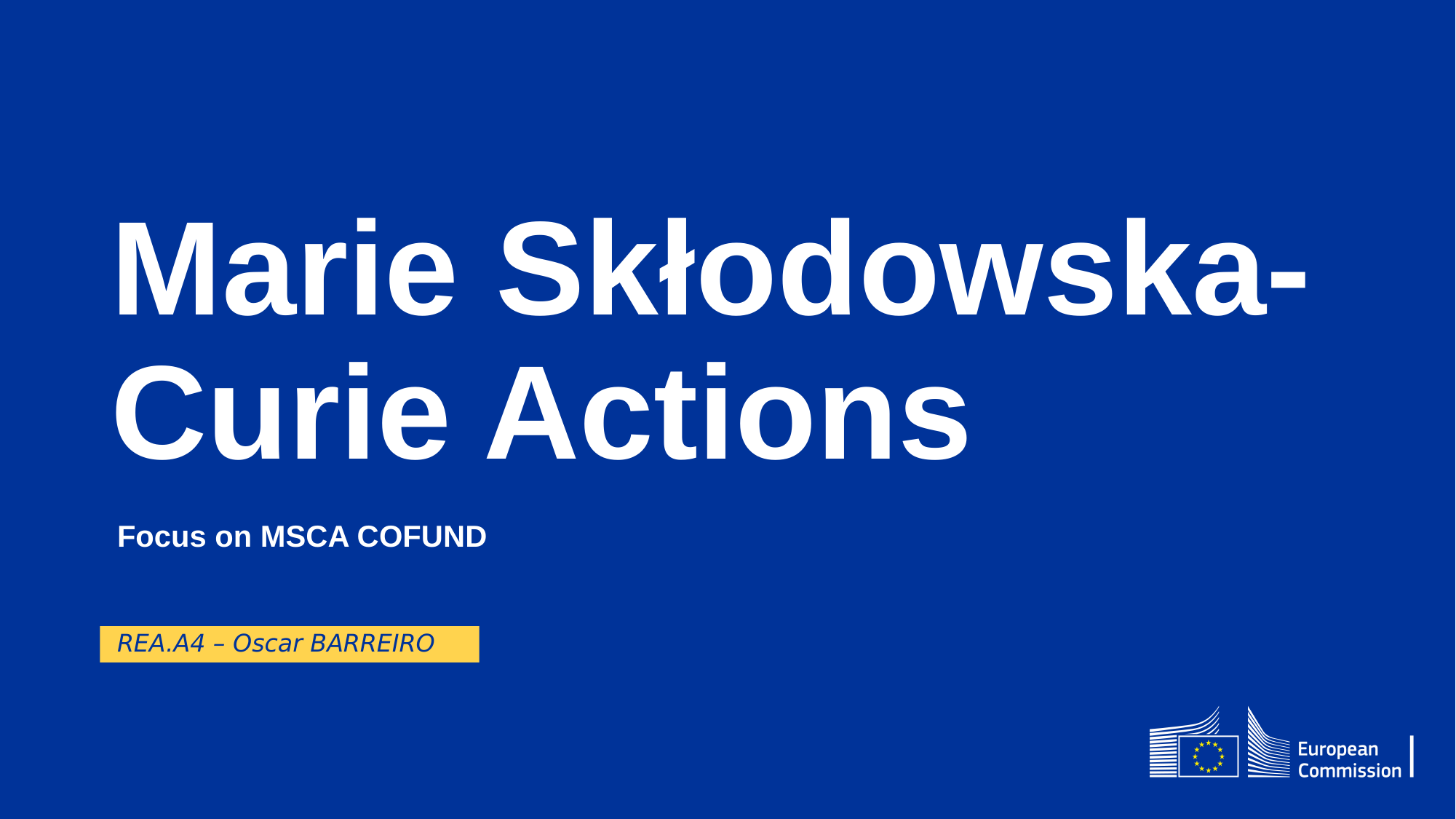

# Marie Skłodowska-Curie Actions
Focus on MSCA COFUND

REA.A4 – Oscar BARREIRO